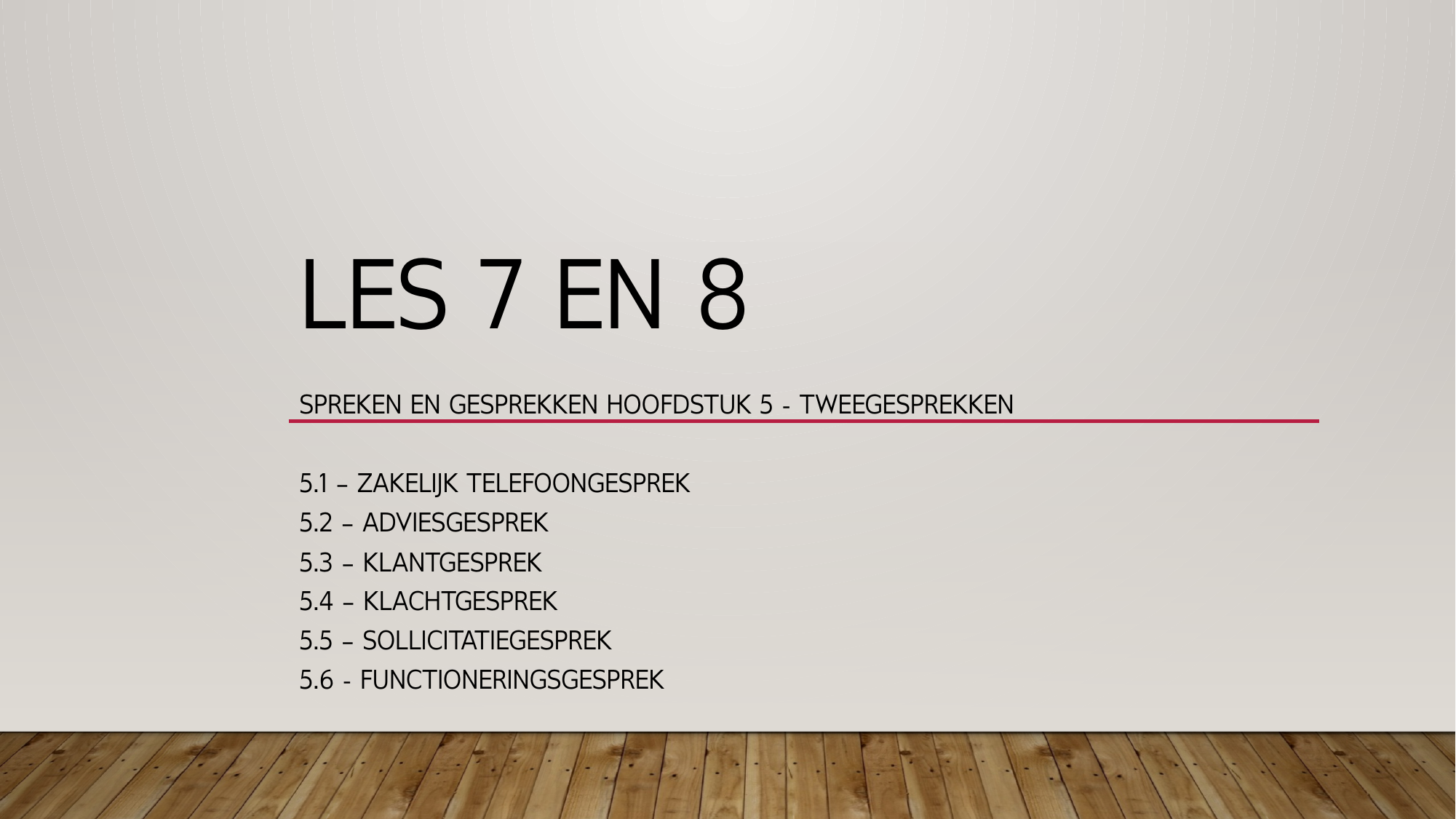

# Les 7 en 8
Spreken en gesprekken hoofdstuk 5 - tweegesprekken
5.1 – zakelijk telefoongesprek
5.2 – Adviesgesprek
5.3 – Klantgesprek
5.4 – klachtgesprek
5.5 – sollicitatiegesprek
5.6 - Functioneringsgesprek